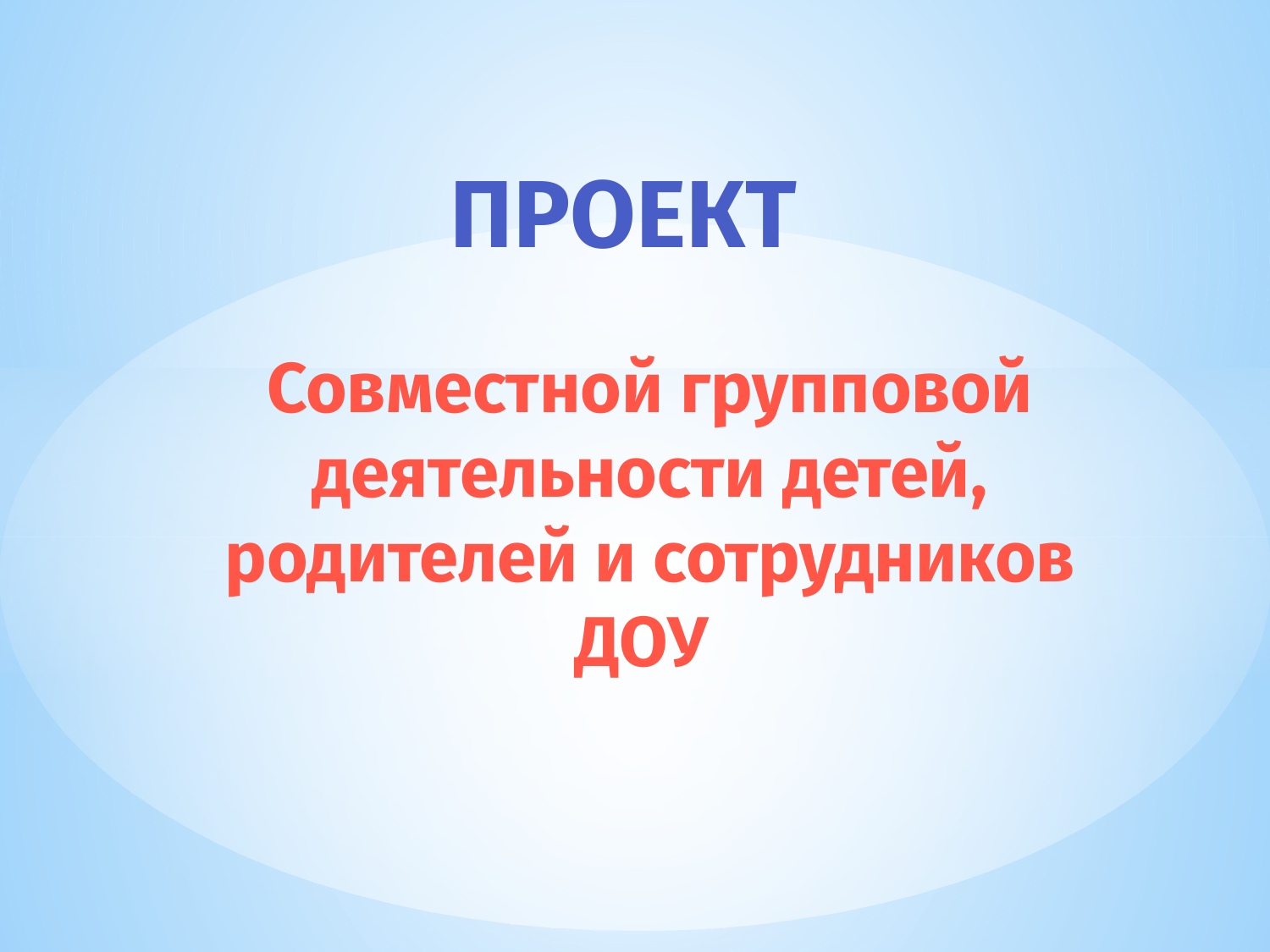

Проект
Совместной групповой деятельности детей, родителей и сотрудников ДОУ